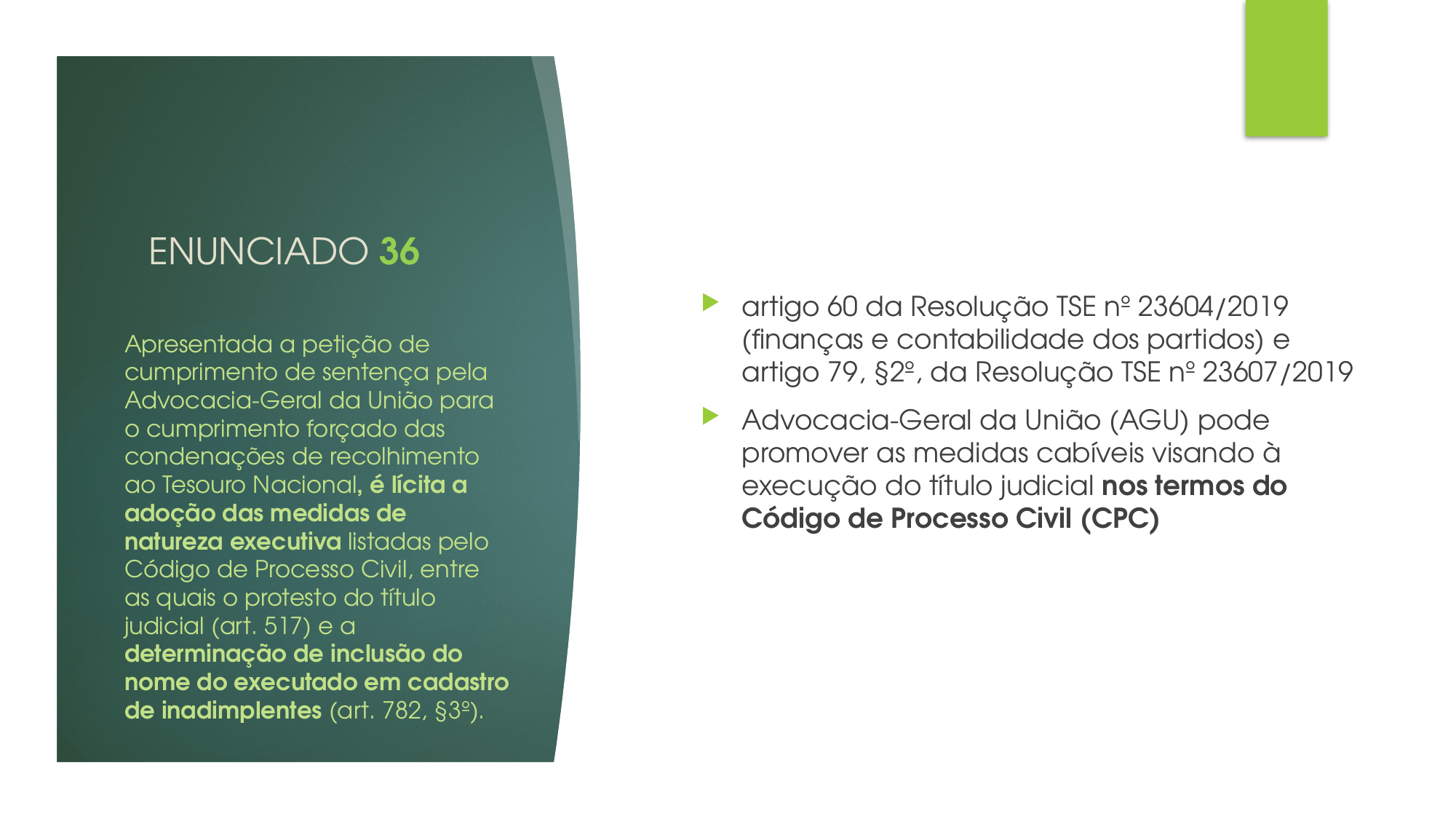

# ENUNCIADO 36
artigo 60 da Resolução TSE nº 23604/2019 (finanças e contabilidade dos partidos) e artigo 79, §2º, da Resolução TSE nº 23607/2019
Advocacia-Geral da União (AGU) pode promover as medidas cabíveis visando à execução do título judicial nos termos do Código de Processo Civil (CPC)

Apresentada a petição de cumprimento de sentença pela Advocacia-Geral da União para o cumprimento forçado das condenações de recolhimento ao Tesouro Nacional, é lícita a adoção das medidas de natureza executiva listadas pelo Código de Processo Civil, entre as quais o protesto do título judicial (art. 517) e a determinação de inclusão do nome do executado em cadastro de inadimplentes (art. 782, §3º).